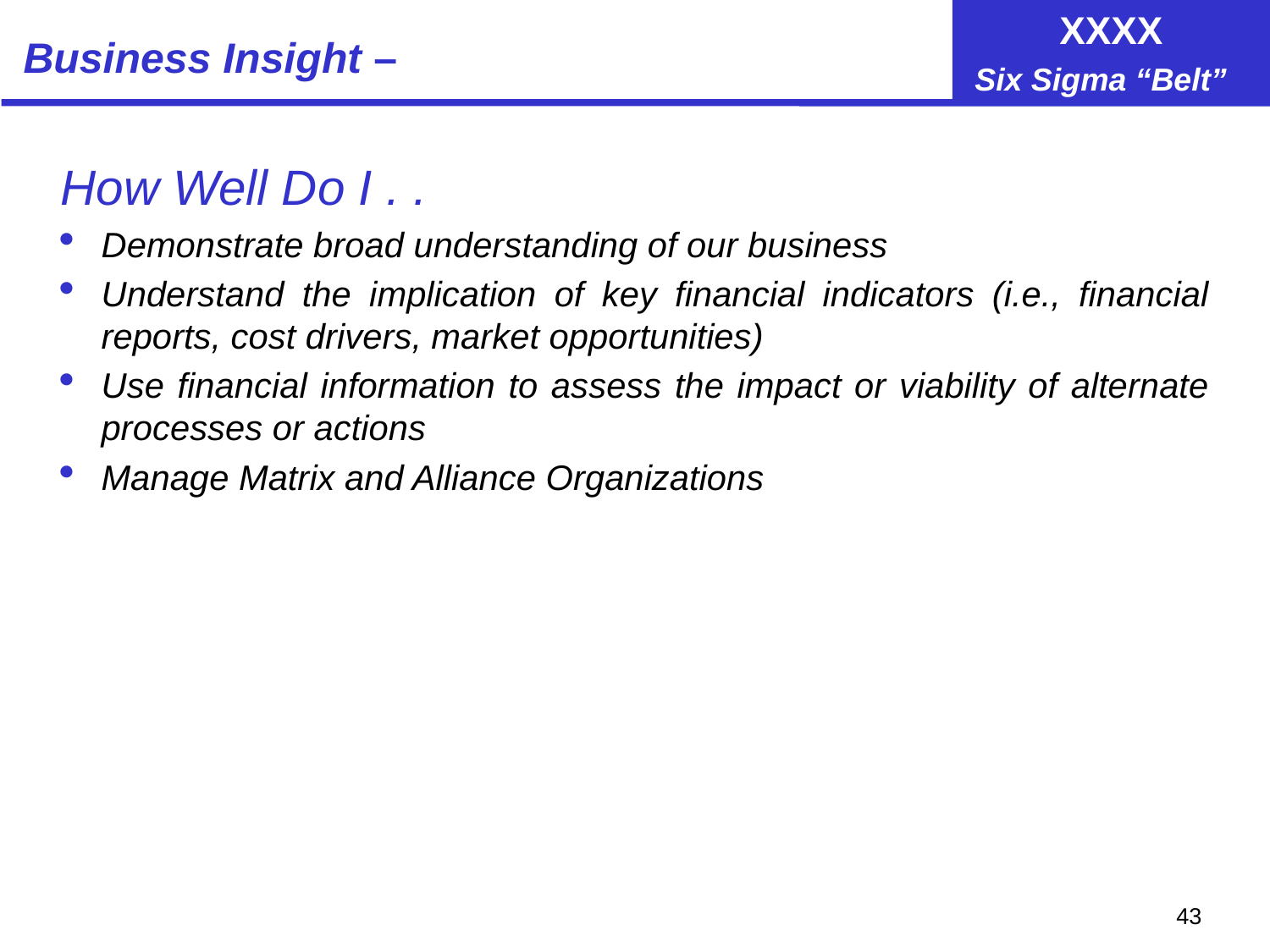

# Business Insight –
How Well Do I . .
Demonstrate broad understanding of our business
Understand the implication of key financial indicators (i.e., financial reports, cost drivers, market opportunities)
Use financial information to assess the impact or viability of alternate processes or actions
Manage Matrix and Alliance Organizations